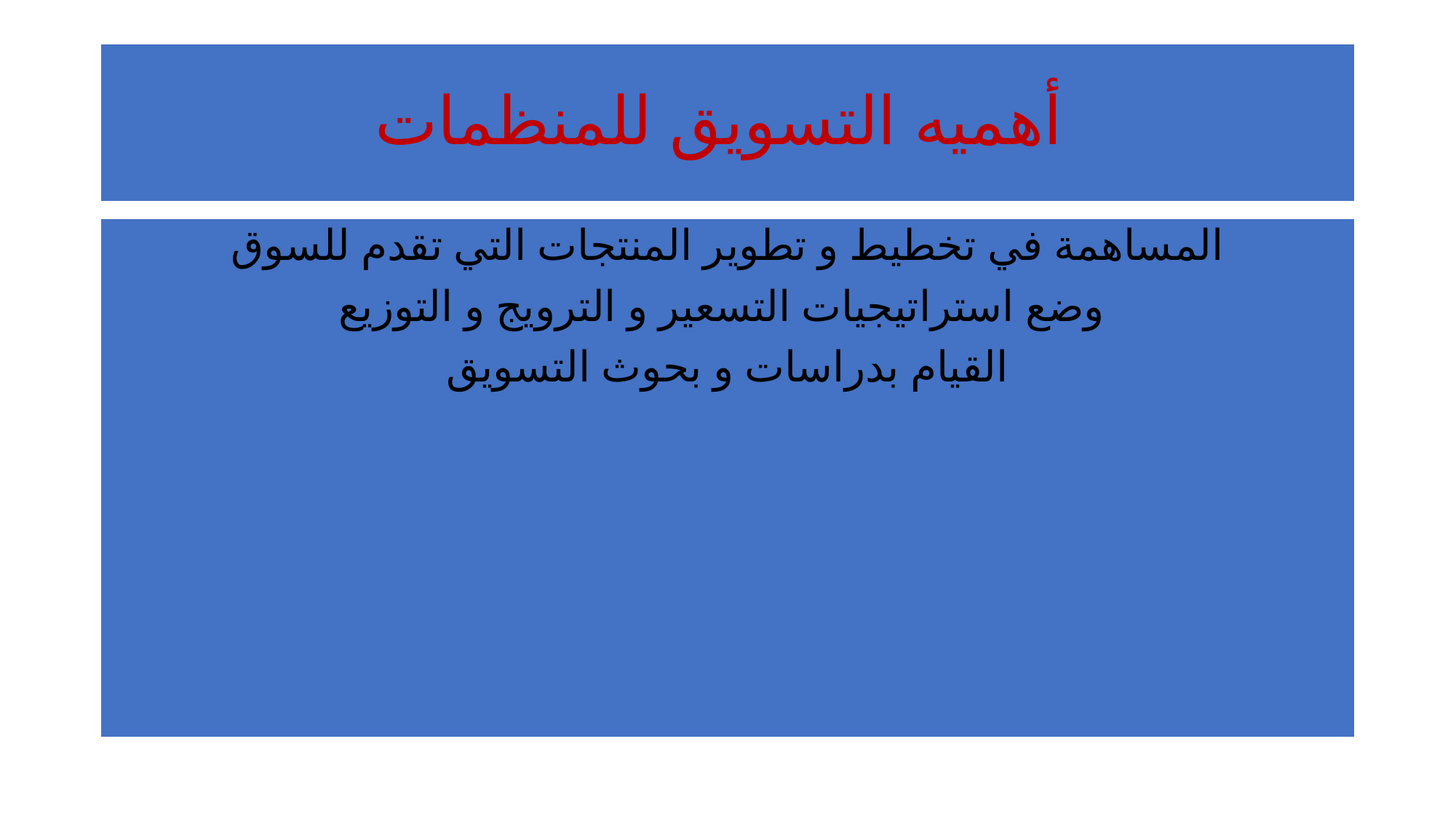

# أهميه التسويق للمنظمات
المساهمة في تخطيط و تطوير المنتجات التي تقدم للسوق
وضع استراتيجيات التسعير و الترويج و التوزيع
القيام بدراسات و بحوث التسويق